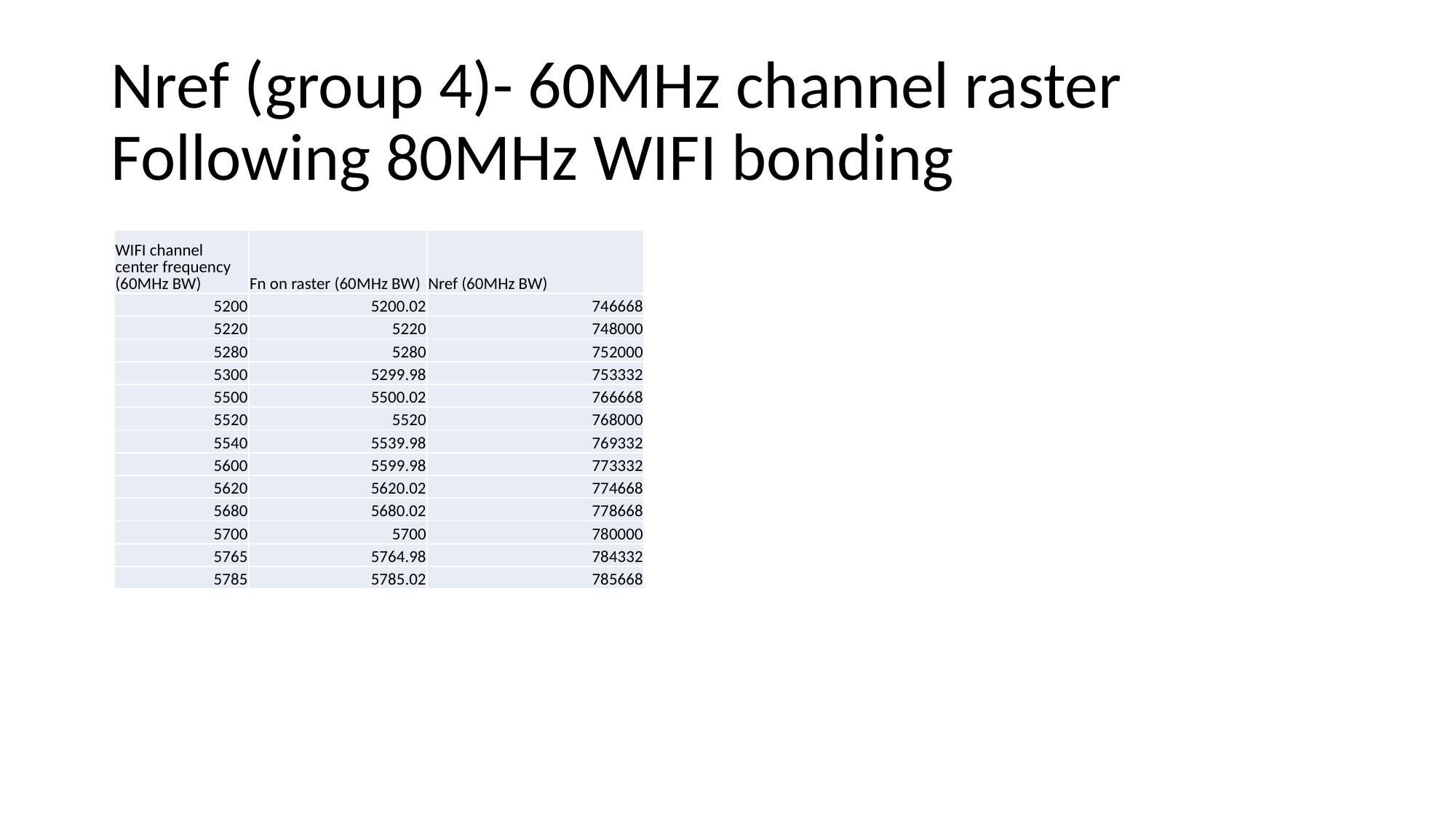

# Nref (group 4)- 60MHz channel raster Following 80MHz WIFI bonding
| WIFI channel center frequency (60MHz BW) | Fn on raster (60MHz BW) | Nref (60MHz BW) |
| --- | --- | --- |
| 5200 | 5200.02 | 746668 |
| 5220 | 5220 | 748000 |
| 5280 | 5280 | 752000 |
| 5300 | 5299.98 | 753332 |
| 5500 | 5500.02 | 766668 |
| 5520 | 5520 | 768000 |
| 5540 | 5539.98 | 769332 |
| 5600 | 5599.98 | 773332 |
| 5620 | 5620.02 | 774668 |
| 5680 | 5680.02 | 778668 |
| 5700 | 5700 | 780000 |
| 5765 | 5764.98 | 784332 |
| 5785 | 5785.02 | 785668 |